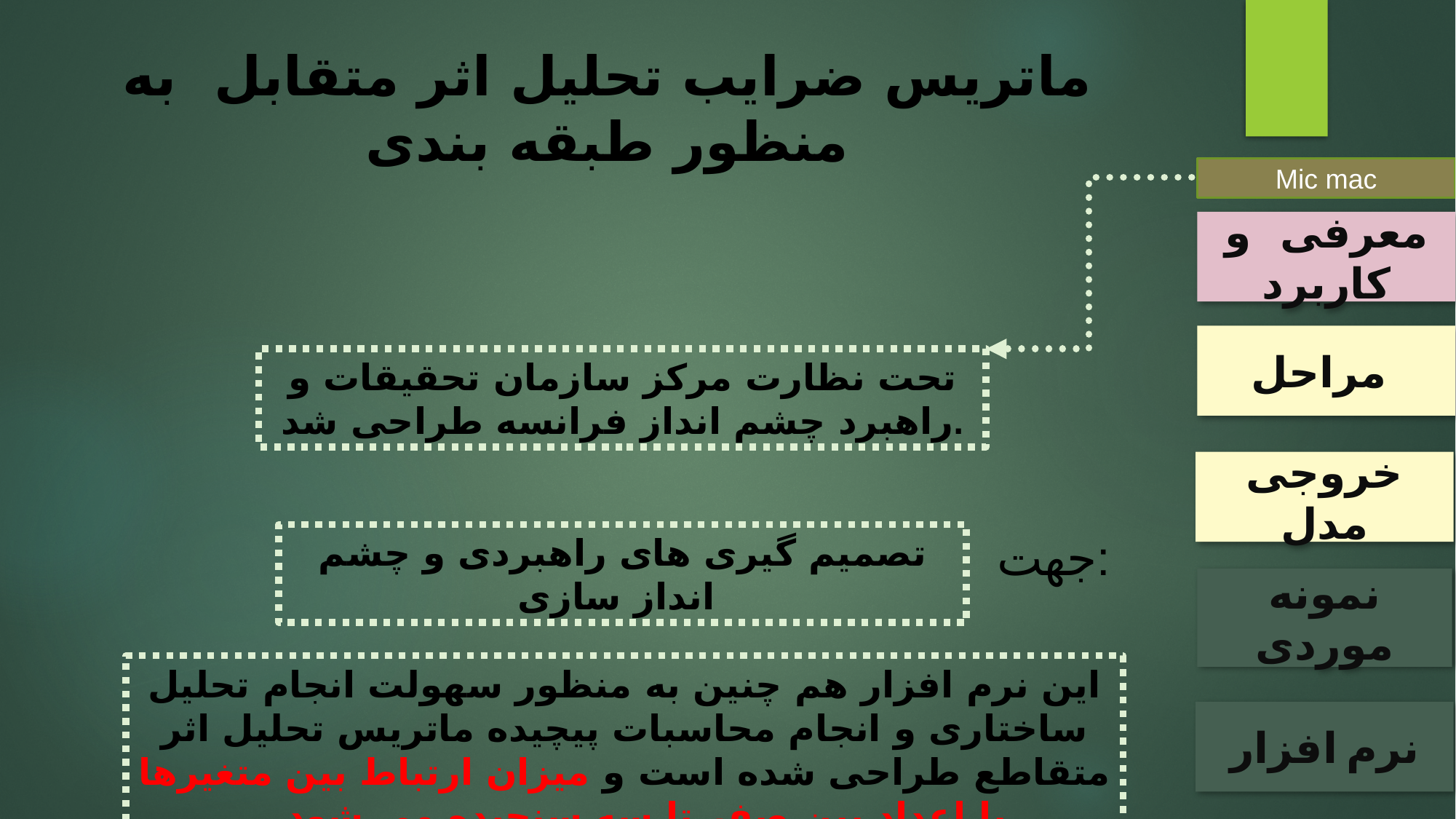

ماتریس ضرایب تحلیل اثر متقابل  به منظور طبقه بندی
تحت نظارت مرکز سازمان تحقیقات و راهبرد چشم انداز فرانسه طراحی شد.
جهت:
تصمیم گیری های راهبردی و چشم انداز سازی
این نرم افزار هم چنین به منظور سهولت انجام تحلیل ساختاری و انجام محاسبات پیچیده ماتریس تحلیل اثر متقاطع طراحی شده است و میزان ارتباط بین متغیرها با اعداد بین صفر تا سه سنجیده می شود.